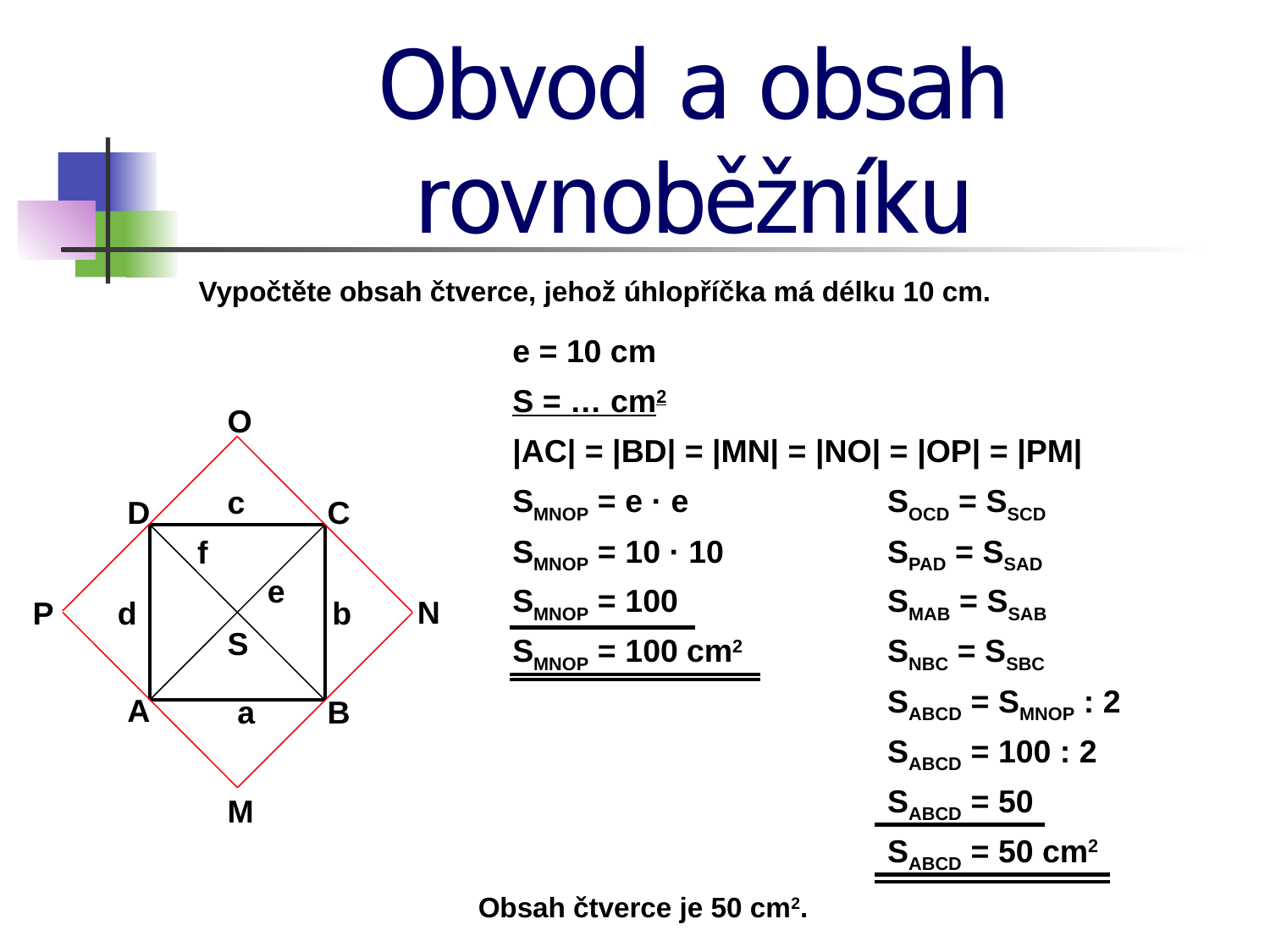

Obvod a obsah rovnoběžníku
Vypočtěte obsah čtverce, jehož úhlopříčka má délku 10 cm.
e = 10 cm
S = … cm2
O
|AC| = |BD| = |MN| = |NO| = |OP| = |PM|
SMNOP = e · e
SOCD = SSCD
c
D
C
SMNOP = 10 · 10
SPAD = SSAD
f
e
SMNOP = 100
SMAB = SSAB
N
P
d
b
S
SMNOP = 100 cm2
SNBC = SSBC
SABCD = SMNOP : 2
A
a
B
SABCD = 100 : 2
SABCD = 50
M
SABCD = 50 cm2
Obsah čtverce je 50 cm2.